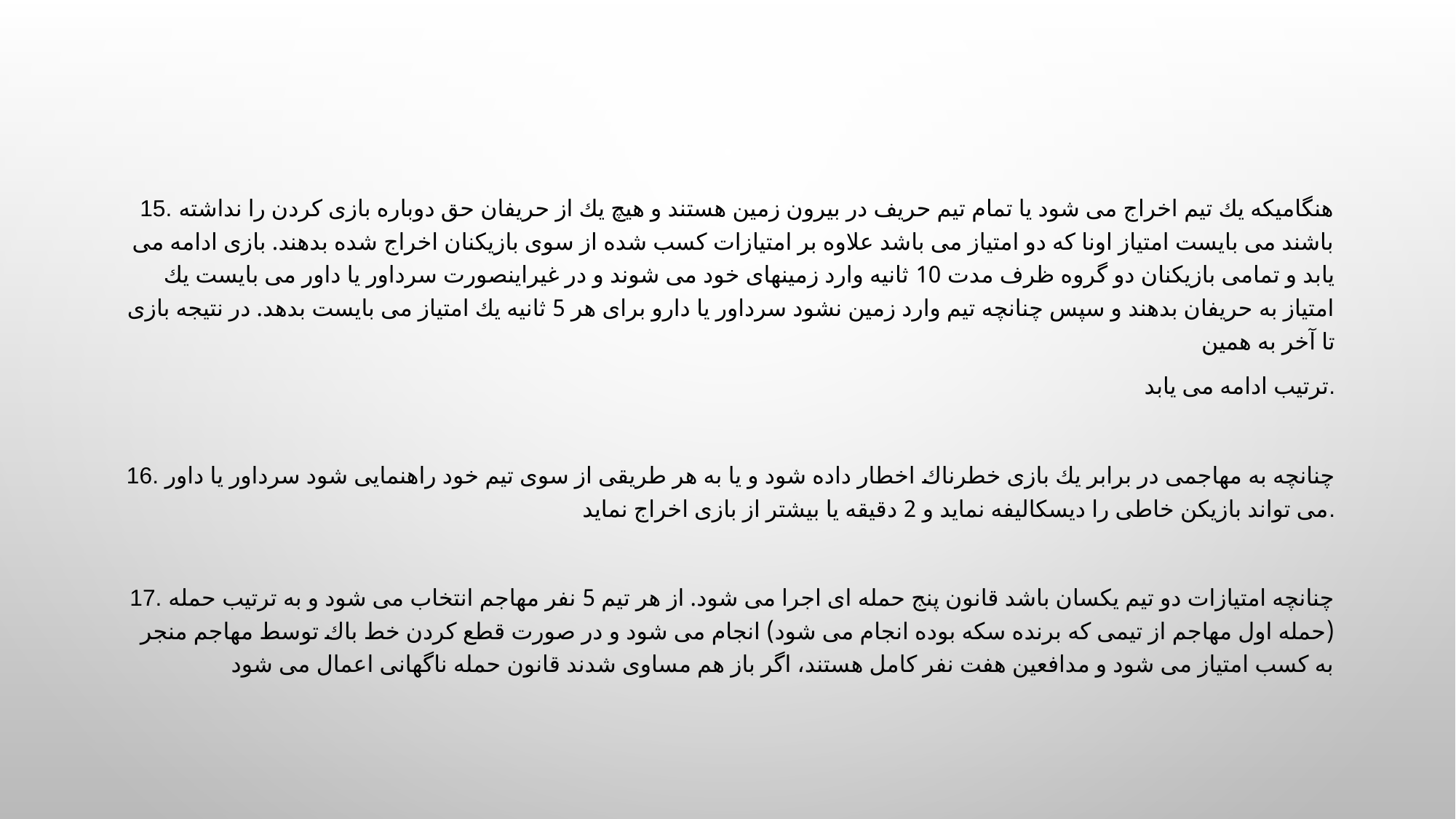

15. هنگامیكه یك تیم اخراج می شود یا تمام تیم حریف در بیرون زمین هستند و هیچ یك از حریفان حق دوباره بازی كردن را نداشته باشند می بایست امتیاز اونا كه دو امتیاز می باشد علاوه بر امتیازات كسب شده از سوی بازیكنان اخراج شده بدهند. بازی ادامه می یابد و تمامی بازیكنان دو گروه ظرف مدت 10 ثانیه وارد زمینهای خود می شوند و در غیراینصورت سرداور یا داور می بایست یك امتیاز به حریفان بدهند و سپس چنانچه تیم وارد زمین نشود سرداور یا دارو برای هر 5 ثانیه یك امتیاز می بایست بدهد. در نتیجه بازی تا آخر به همین
ترتیب ادامه می یابد.

16. چنانچه به مهاجمی در برابر یك بازی خطرناك اخطار داده شود و یا به هر طریقی از سوی تیم خود راهنمایی شود سرداور یا داور می تواند بازیكن خاطی را دیسكالیفه نماید و 2 دقیقه یا بیشتر از بازی اخراج نماید.

17. چنانچه امتیازات دو تیم یكسان باشد قانون پنج حمله ای اجرا می شود. از هر تیم 5 نفر مهاجم انتخاب می شود و به ترتیب حمله (حمله اول مهاجم از تیمی كه برنده سكه بوده انجام می شود) انجام می شود و در صورت قطع كردن خط باك توسط مهاجم منجر به كسب امتیاز می شود و مدافعین هفت نفر كامل هستند، اگر باز هم مساوی شدند قانون حمله ناگهانی اعمال می شود